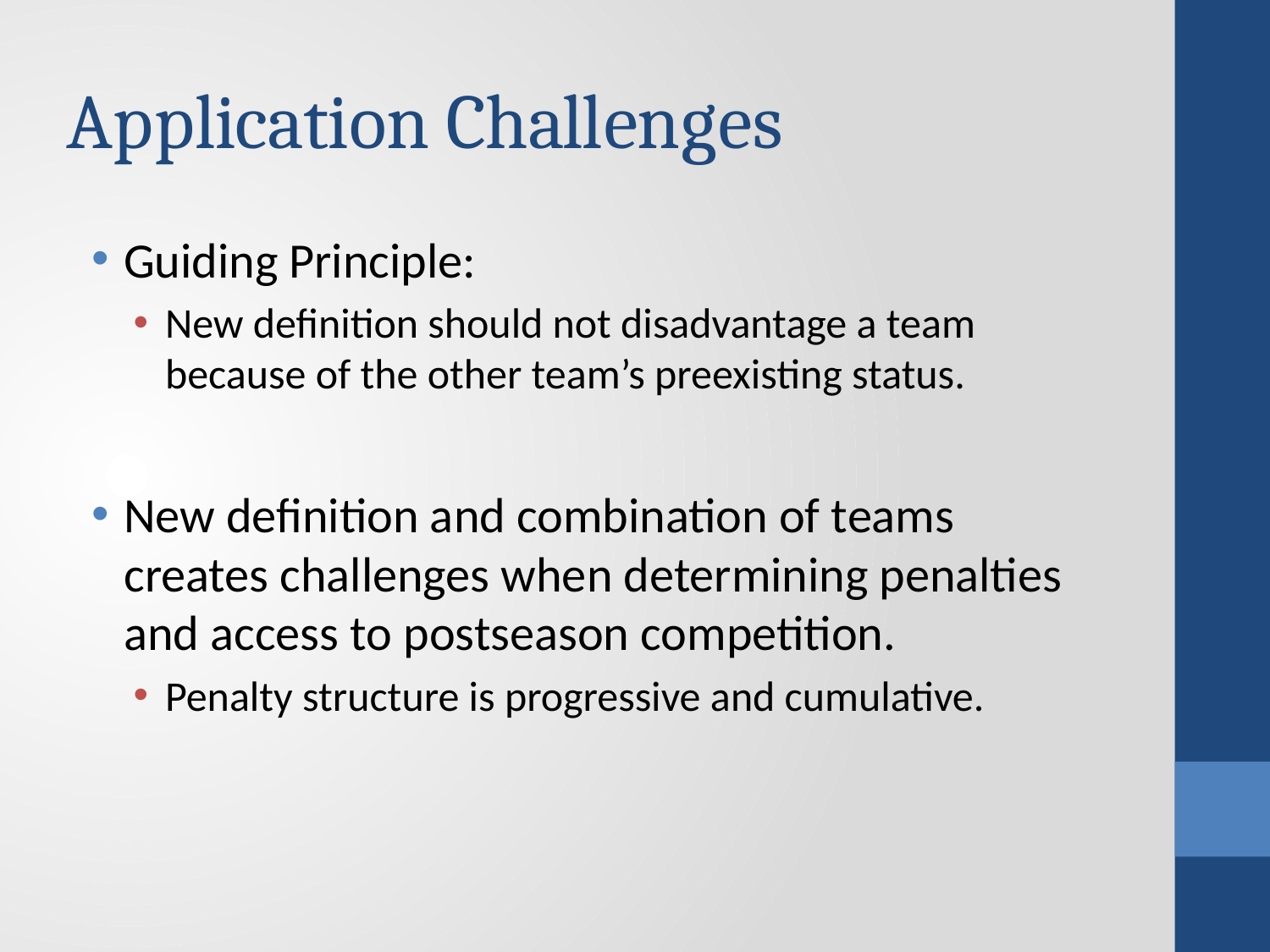

# Application Challenges
Guiding Principle:
New definition should not disadvantage a team because of the other team’s preexisting status.

New definition and combination of teams creates challenges when determining penalties and access to postseason competition.
Penalty structure is progressive and cumulative.